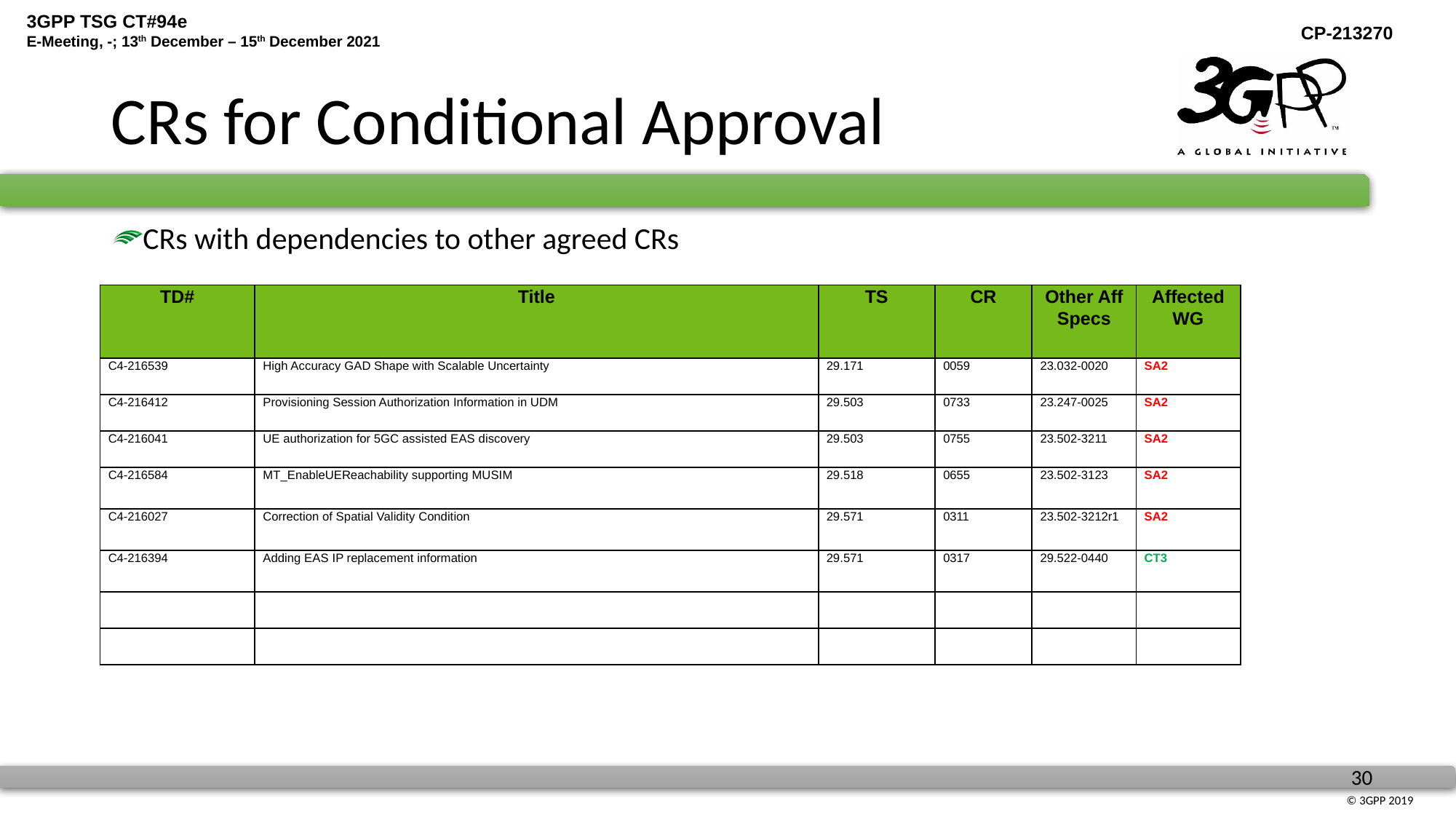

# CRs for Conditional Approval
CRs with dependencies to other agreed CRs

| TD# | Title | TS | CR | Other Aff Specs | Affected WG |
| --- | --- | --- | --- | --- | --- |
| C4-216539 | High Accuracy GAD Shape with Scalable Uncertainty | 29.171 | 0059 | 23.032-0020 | SA2 |
| C4-216412 | Provisioning Session Authorization Information in UDM | 29.503 | 0733 | 23.247-0025 | SA2 |
| C4-216041 | UE authorization for 5GC assisted EAS discovery | 29.503 | 0755 | 23.502-3211 | SA2 |
| C4-216584 | MT\_EnableUEReachability supporting MUSIM | 29.518 | 0655 | 23.502-3123 | SA2 |
| C4-216027 | Correction of Spatial Validity Condition | 29.571 | 0311 | 23.502-3212r1 | SA2 |
| C4-216394 | Adding EAS IP replacement information | 29.571 | 0317 | 29.522-0440 | CT3 |
|  |  |  |  |  |  |
|  |  |  |  |  |  |